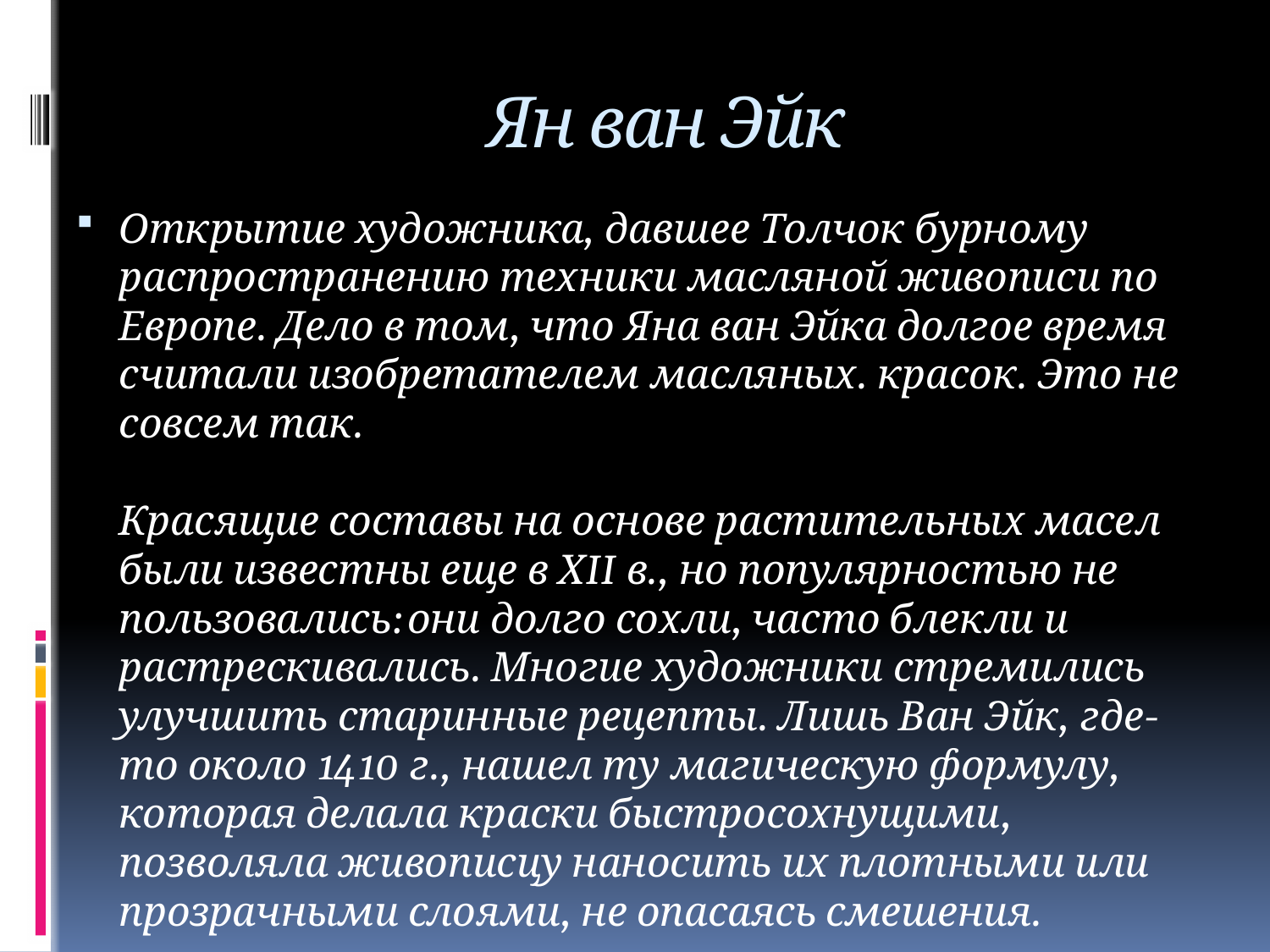

# Ян ван Эйк
Открытие художника, давшее Толчок бурному распространению техники масляной живописи по Европе. Дело в том, что Яна ван Эйка долгое время считали изобретателем масляных. красок. Это не совсем так.
Красящие составы на основе растительных масел были известны еще в ХII в., но популярностью не пользовались:они долго сохли, часто блекли и растрескивались. Многие художники стремились улучшить старинные рецепты. Лишь Ван Эйк, где-то около 1410 г., нашел ту магическую формулу, которая делала краски быстросохнущими, позволяла живописцу наносить их плотными или прозрачными слоями, не опасаясь смешения.